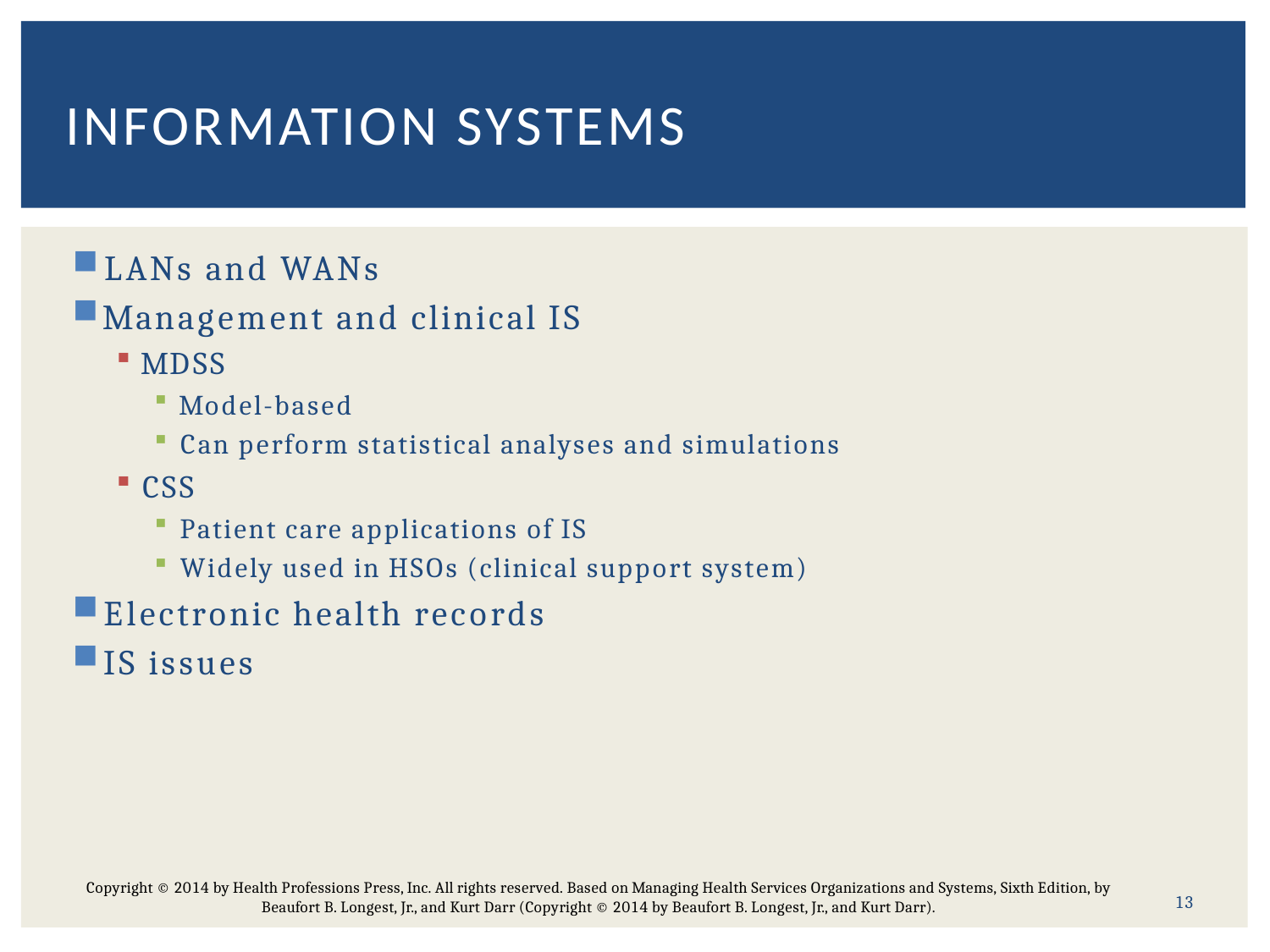

# Information systems
LANs and WANs
Management and clinical IS
MDSS
Model-based
Can perform statistical analyses and simulations
CSS
Patient care applications of IS
Widely used in HSOs (clinical support system)
Electronic health records
IS issues
13